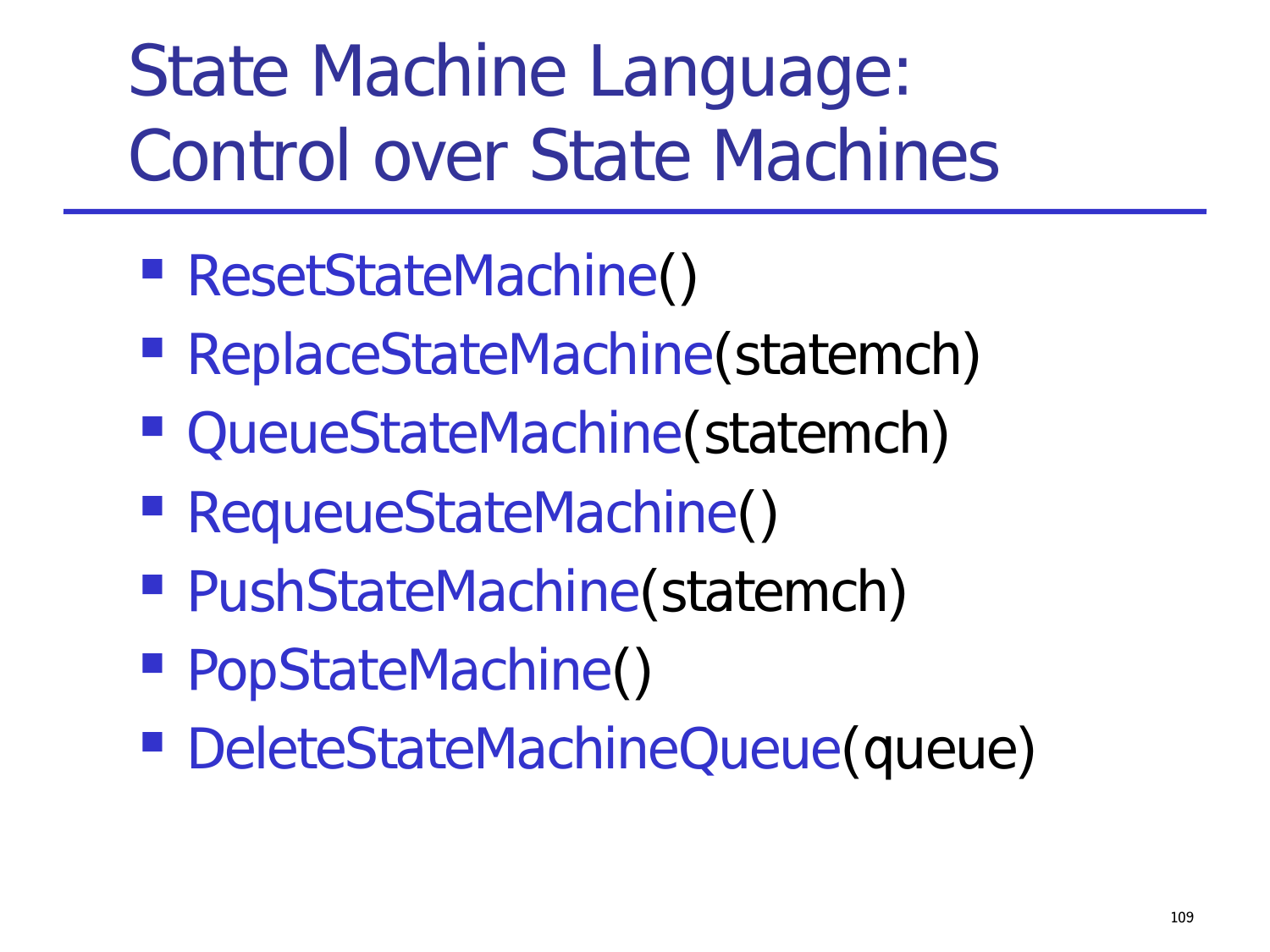

# State Machine Language: Control over State Machines
ResetStateMachine()
ReplaceStateMachine(statemch)
QueueStateMachine(statemch)
RequeueStateMachine()
PushStateMachine(statemch)
PopStateMachine()
DeleteStateMachineQueue(queue)
109